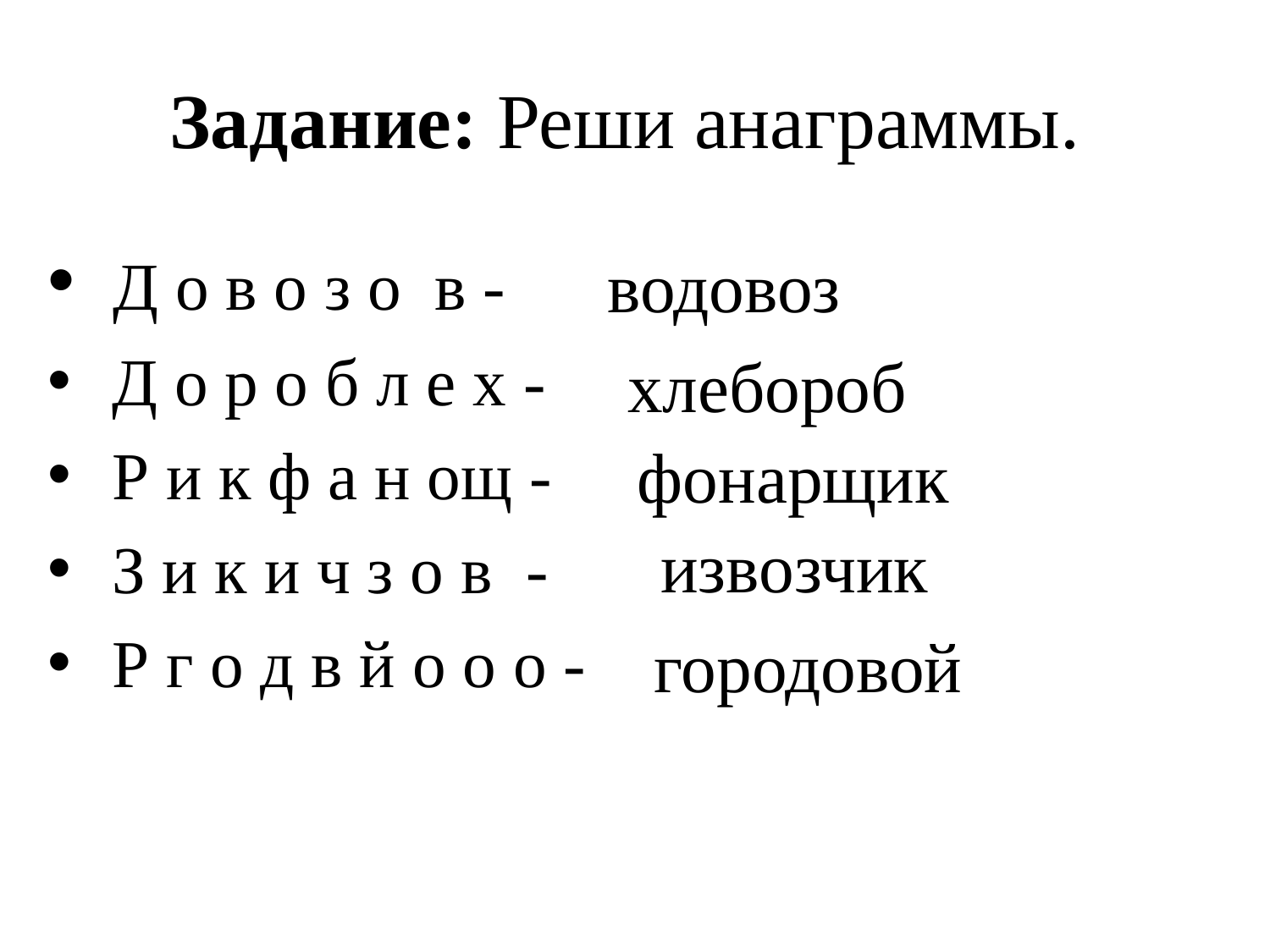

# Задание: Реши анаграммы.
 Д о в о з о  в -
 Д о р о б л е х -
 Р и к ф а н ощ -
 З и к и ч з о в  -
 Р г о д в й о о о -
водовоз
хлебороб
фонарщик
извозчик
городовой